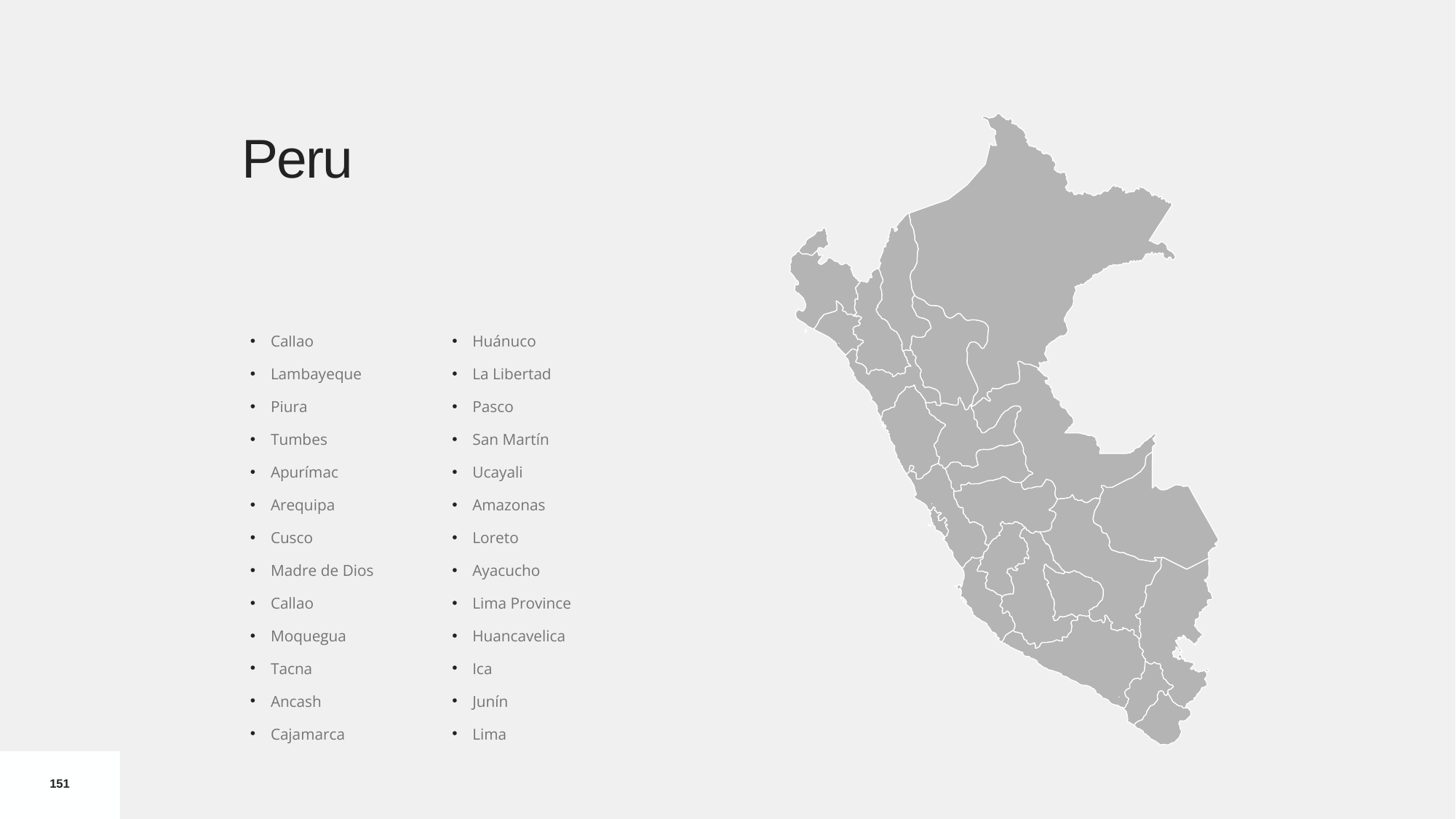

# Peru

Callao
Lambayeque
Piura
Tumbes
Apurímac
Arequipa
Cusco
Madre de Dios
Callao
Moquegua
Tacna
Ancash
Cajamarca
Huánuco
La Libertad
Pasco
San Martín
Ucayali
Amazonas
Loreto
Ayacucho
Lima Province
Huancavelica
Ica
Junín
Lima